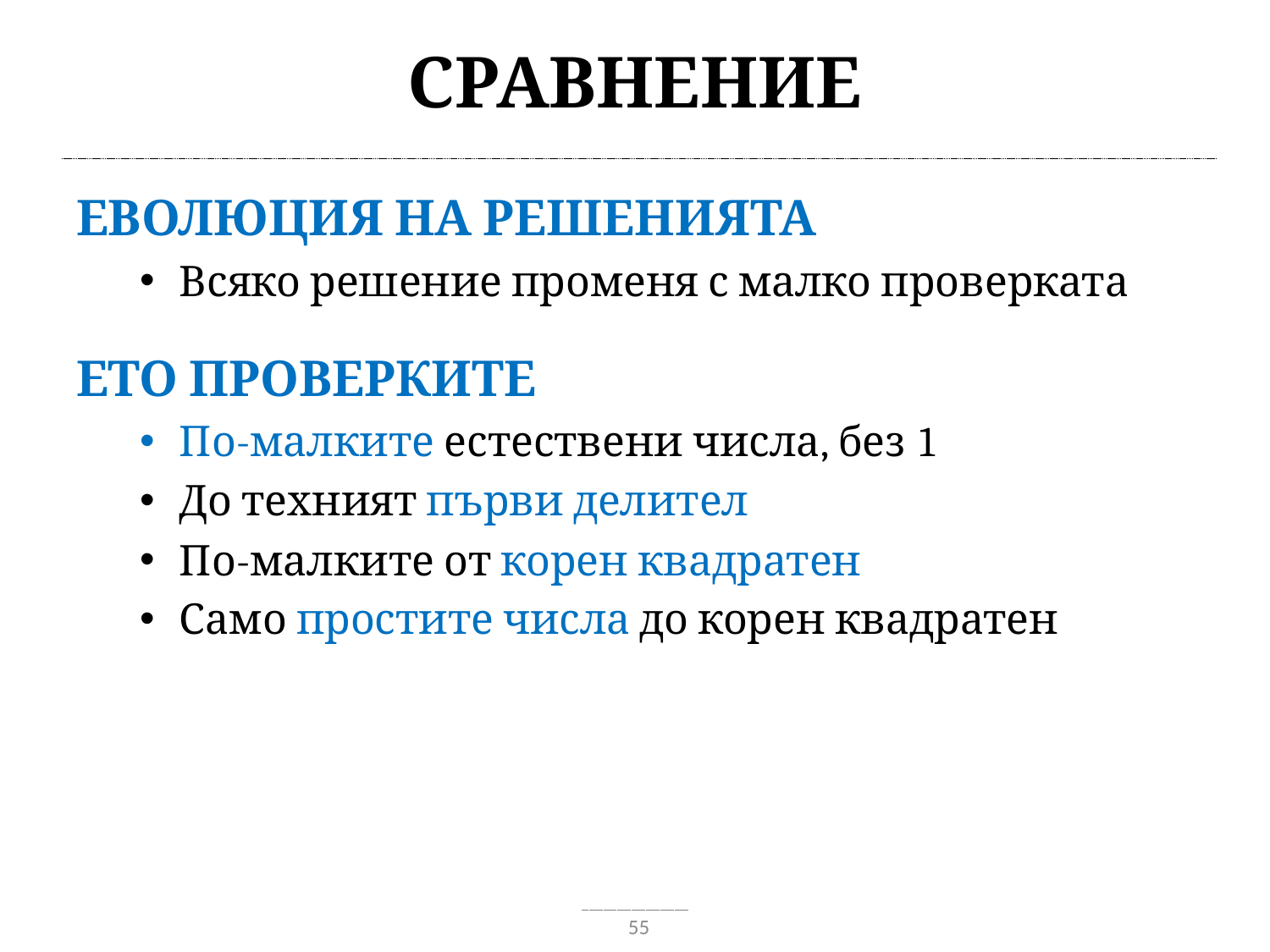

# Сравнение
Еволюция на решенията
Всяко решение променя с малко проверката
Ето проверките
По-малките естествени числа, без 1
До техният първи делител
По-малките от корен квадратен
Само простите числа до корен квадратен

55